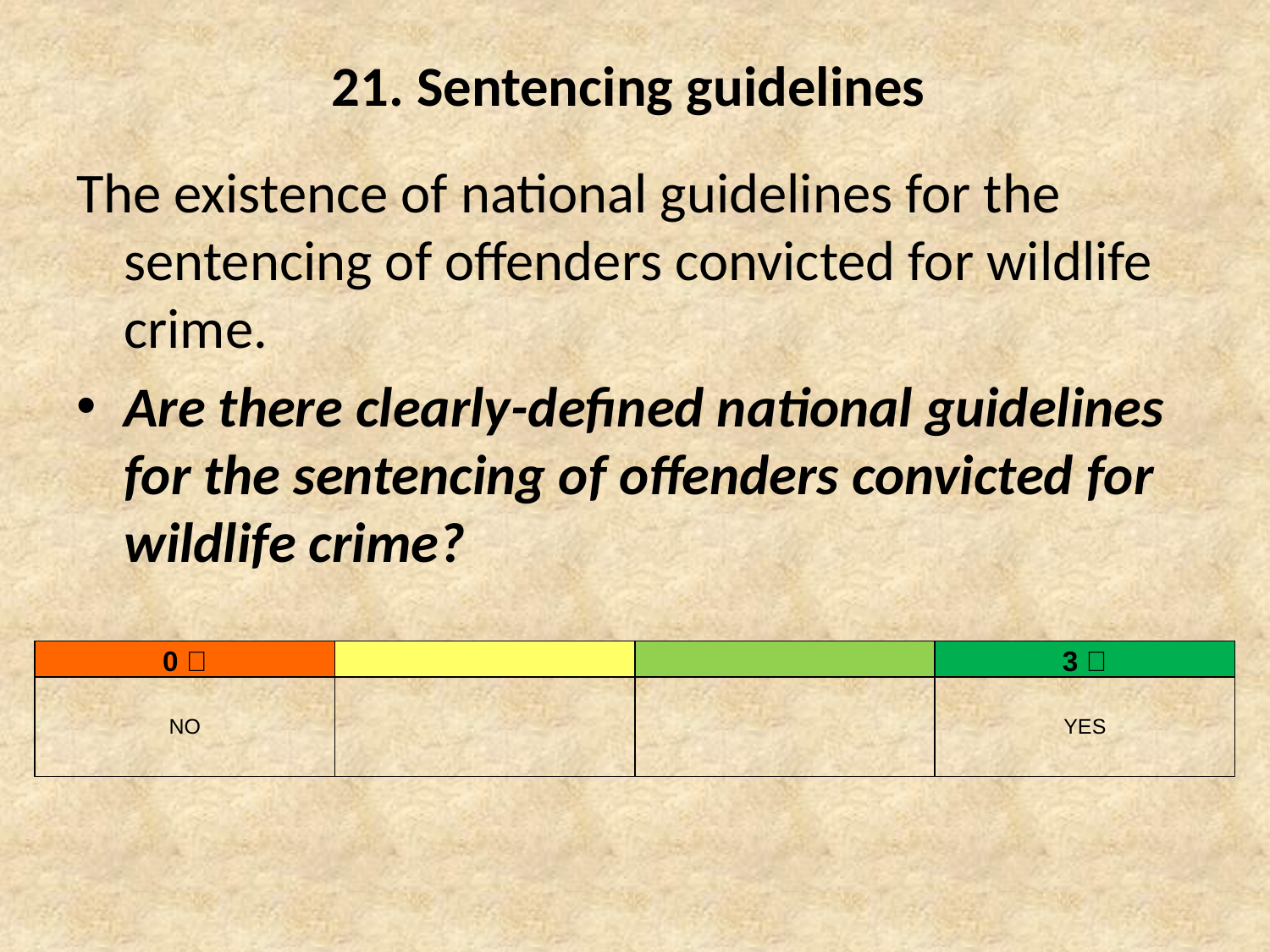

# 21. Sentencing guidelines
The existence of national guidelines for the sentencing of offenders convicted for wildlife crime.
Are there clearly-defined national guidelines for the sentencing of offenders convicted for wildlife crime?

| 0 􀜆 |  |  | 3 􀜆 |
| --- | --- | --- | --- |
| NO |  |  | YES |